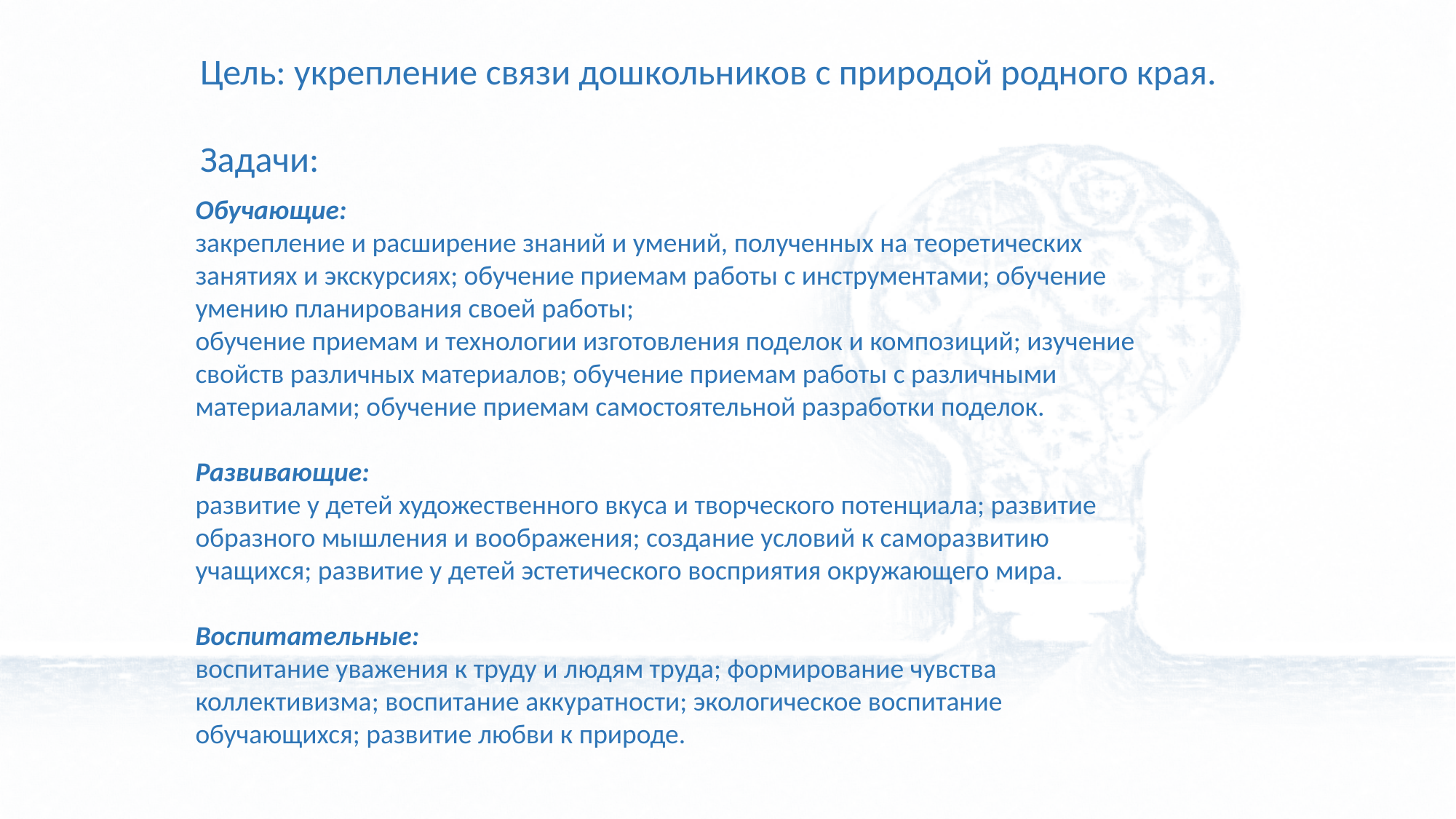

Цель: укрепление связи дошкольников с природой родного края.

Задачи:
Обучающие:
закрепление и расширение знаний и умений, полученных на теоретических занятиях и экскурсиях; обучение приемам работы с инструментами; обучение умению планирования своей работы;
обучение приемам и технологии изготовления поделок и композиций; изучение свойств различных материалов; обучение приемам работы с различными материалами; обучение приемам самостоятельной разработки поделок.

Развивающие:
развитие у детей художественного вкуса и творческого потенциала; развитие образного мышления и воображения; создание условий к саморазвитию учащихся; развитие у детей эстетического восприятия окружающего мира.

Воспитательные:
воспитание уважения к труду и людям труда; формирование чувства коллективизма; воспитание аккуратности; экологическое воспитание обучающихся; развитие любви к природе.